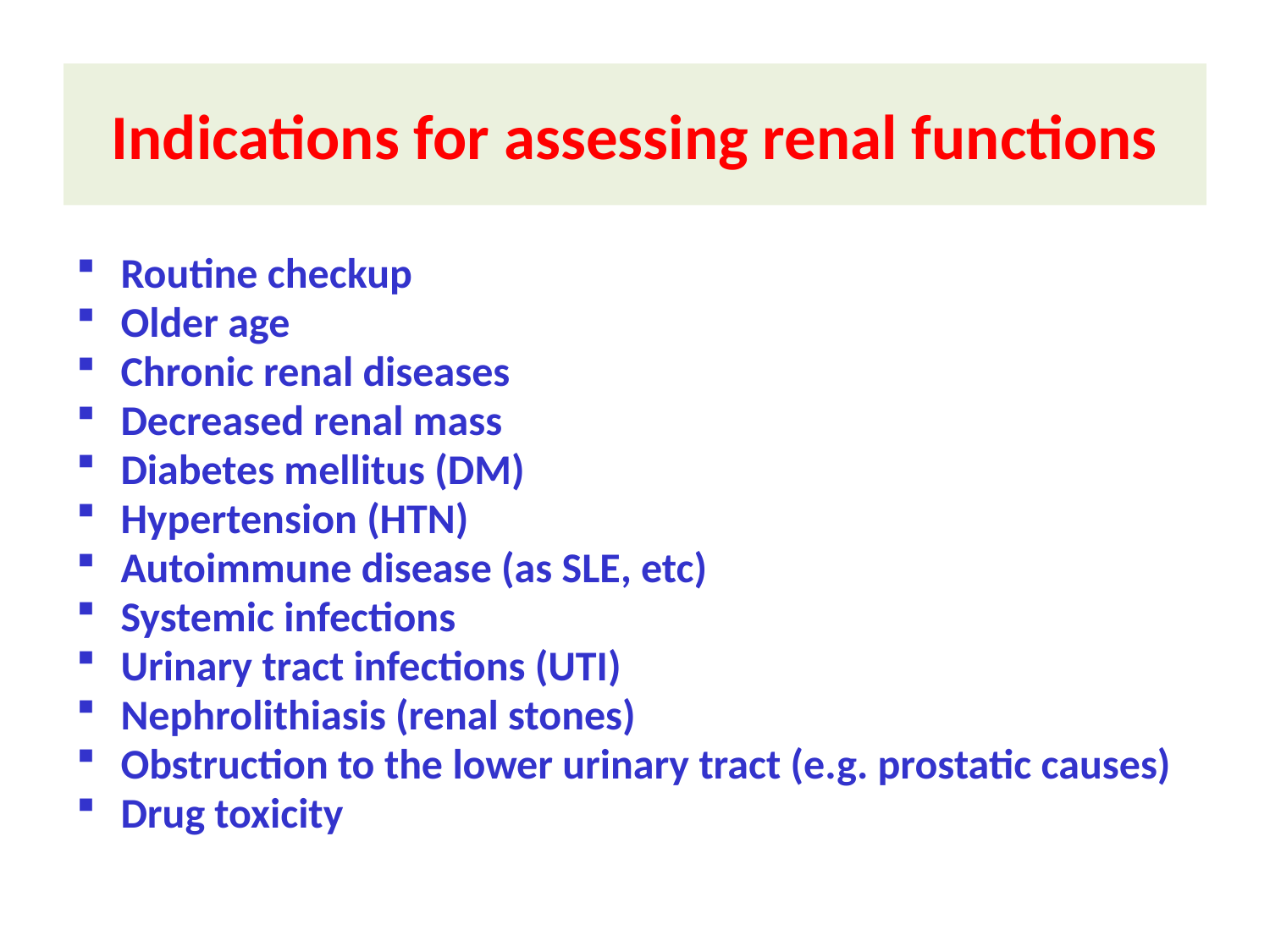

# Indications for assessing renal functions

Routine checkup
Older age
Chronic renal diseases
Decreased renal mass
Diabetes mellitus (DM)
Hypertension (HTN)
Autoimmune disease (as SLE, etc)
Systemic infections
Urinary tract infections (UTI)
Nephrolithiasis (renal stones)
Obstruction to the lower urinary tract (e.g. prostatic causes)
Drug toxicity